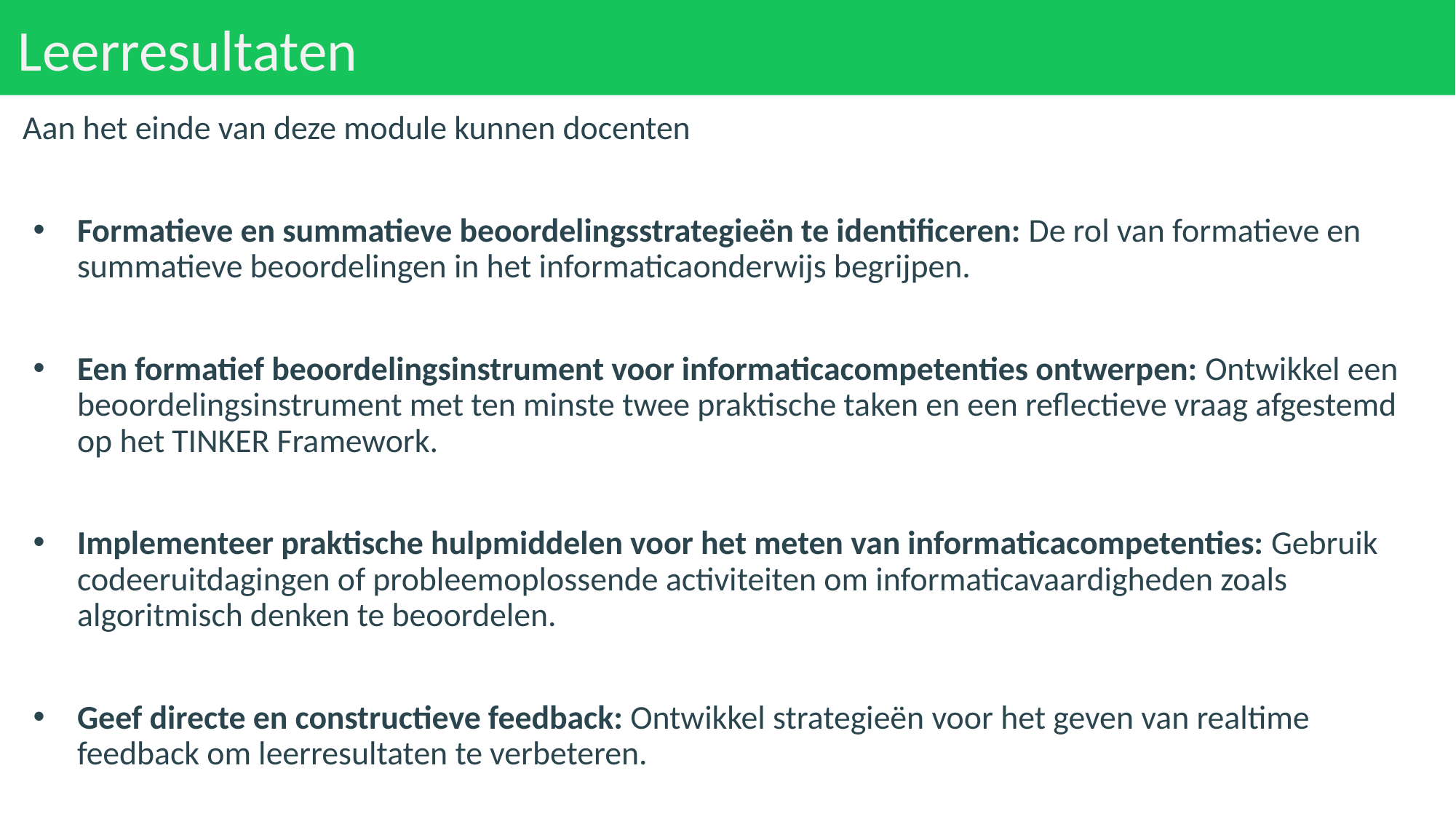

# Leerresultaten
Aan het einde van deze module kunnen docenten

Formatieve en summatieve beoordelingsstrategieën te identificeren: De rol van formatieve en summatieve beoordelingen in het informaticaonderwijs begrijpen.

Een formatief beoordelingsinstrument voor informaticacompetenties ontwerpen: Ontwikkel een beoordelingsinstrument met ten minste twee praktische taken en een reflectieve vraag afgestemd op het TINKER Framework.

Implementeer praktische hulpmiddelen voor het meten van informaticacompetenties: Gebruik codeeruitdagingen of probleemoplossende activiteiten om informaticavaardigheden zoals algoritmisch denken te beoordelen.

Geef directe en constructieve feedback: Ontwikkel strategieën voor het geven van realtime feedback om leerresultaten te verbeteren.